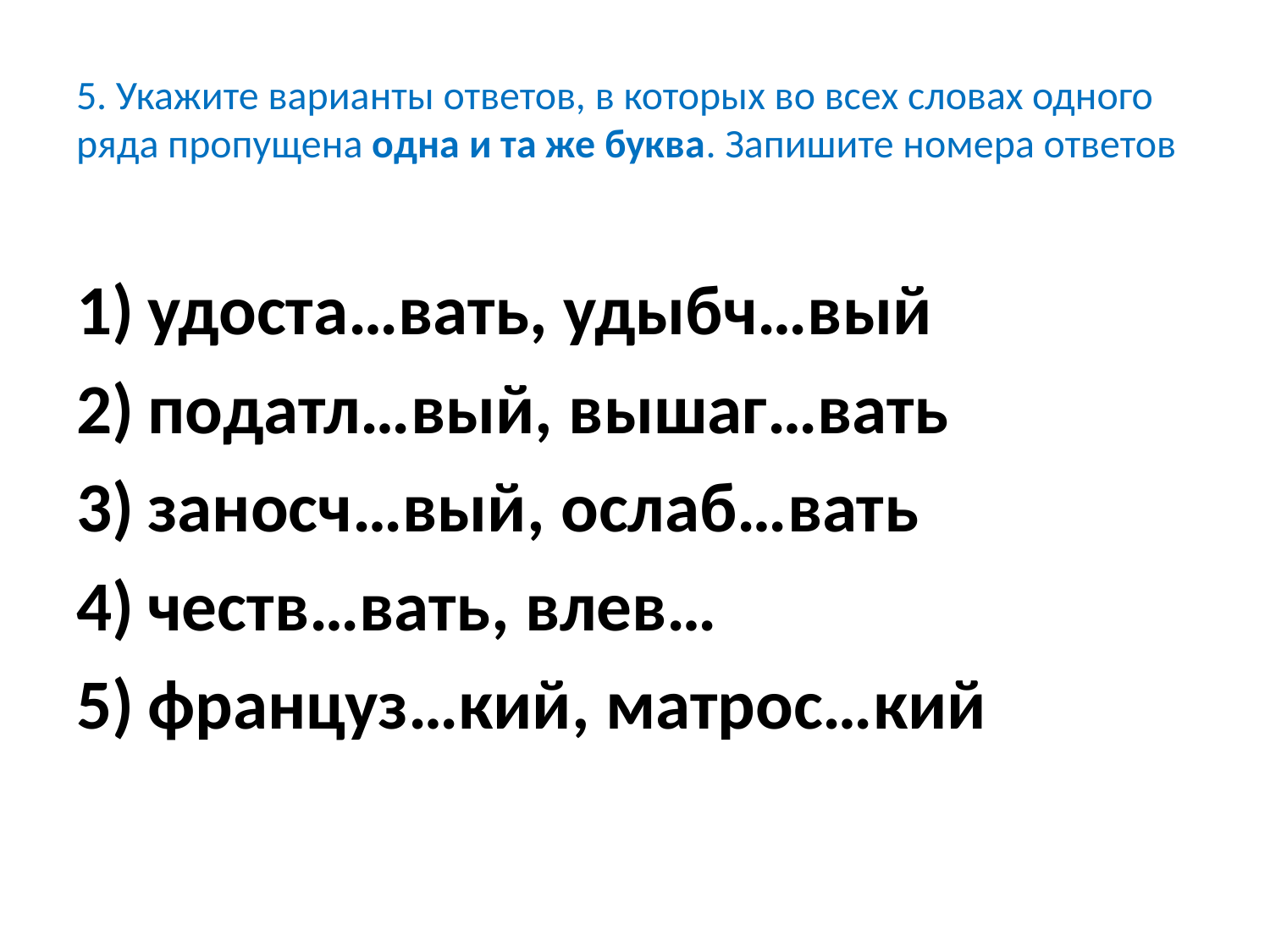

# 5. Укажите варианты ответов, в которых во всех словах одного ряда пропущена одна и та же буква. Запишите номера ответов
удоста…вать, удыбч…вый
податл…вый, вышаг…вать
заносч…вый, ослаб…вать
честв…вать, влев…
француз…кий, матрос…кий